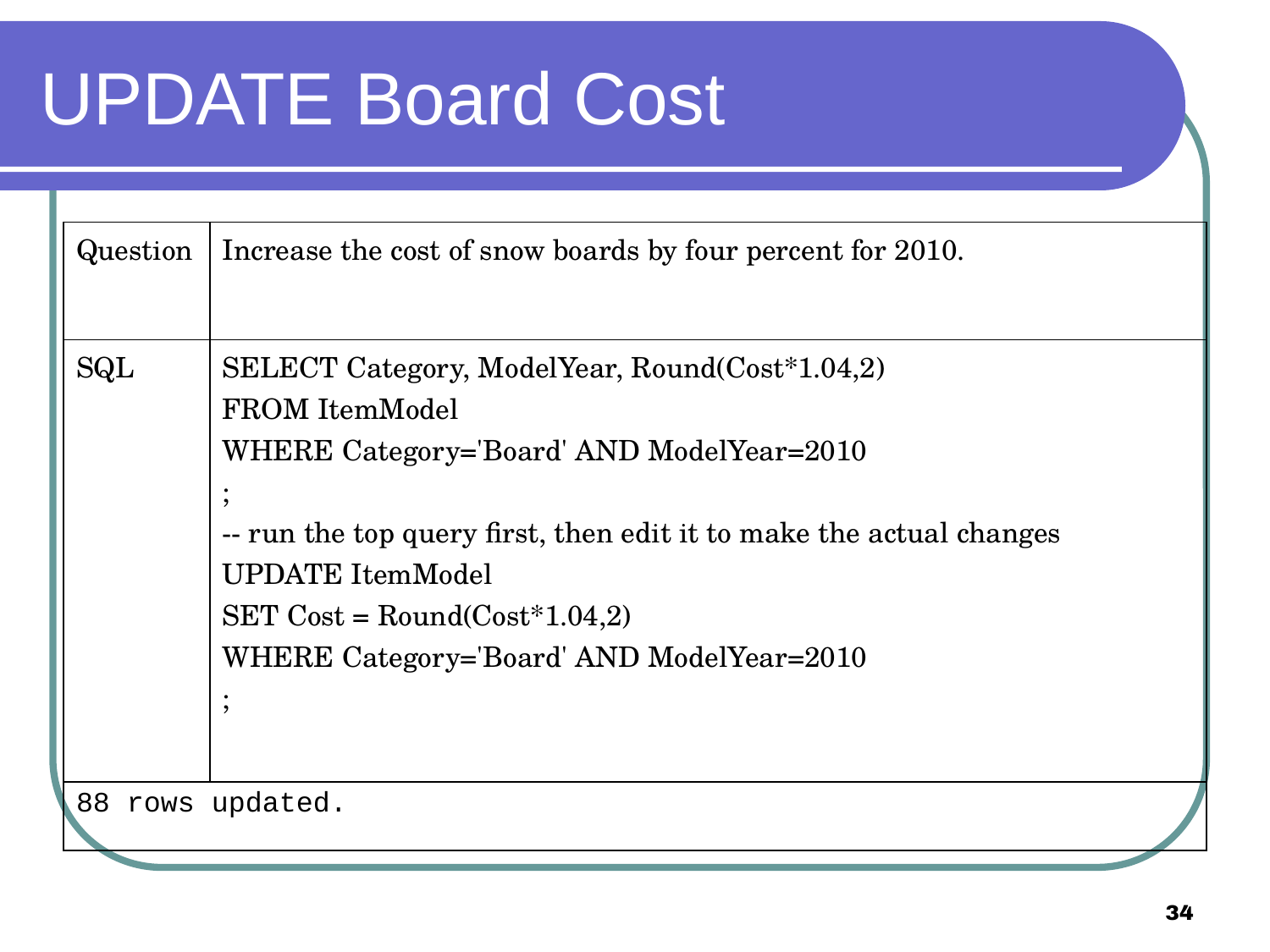

# UPDATE Board Cost
| Question | Increase the cost of snow boards by four percent for 2010. |
| --- | --- |
| SQL | SELECT Category, ModelYear, Round(Cost\*1.04,2) FROM ItemModel WHERE Category='Board' AND ModelYear=2010 ; -- run the top query first, then edit it to make the actual changes UPDATE ItemModel SET Cost = Round(Cost\*1.04,2) WHERE Category='Board' AND ModelYear=2010 ; |
| 88 rows updated. |  |
34